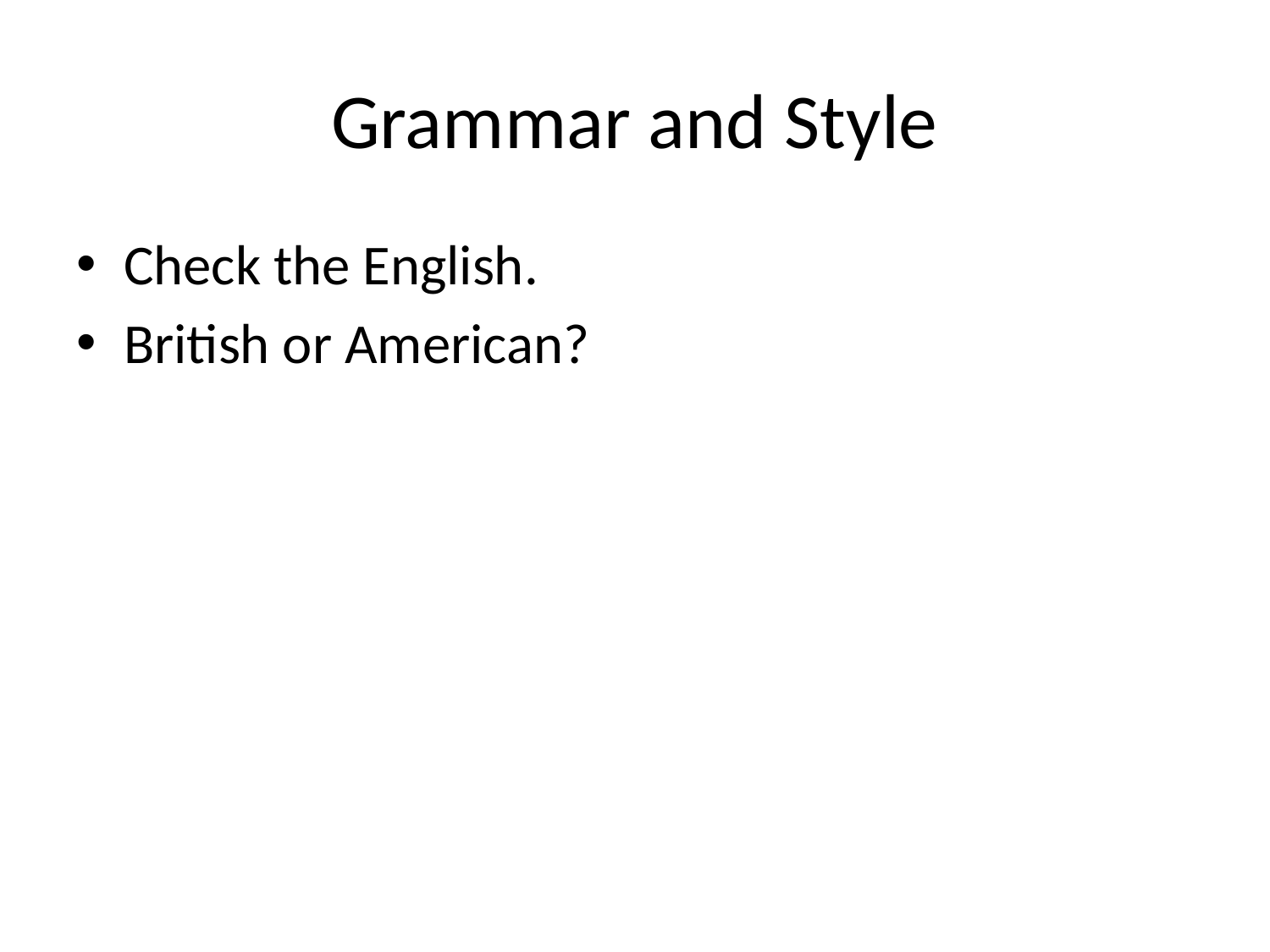

# Grammar and Style
Check the English.
British or American?